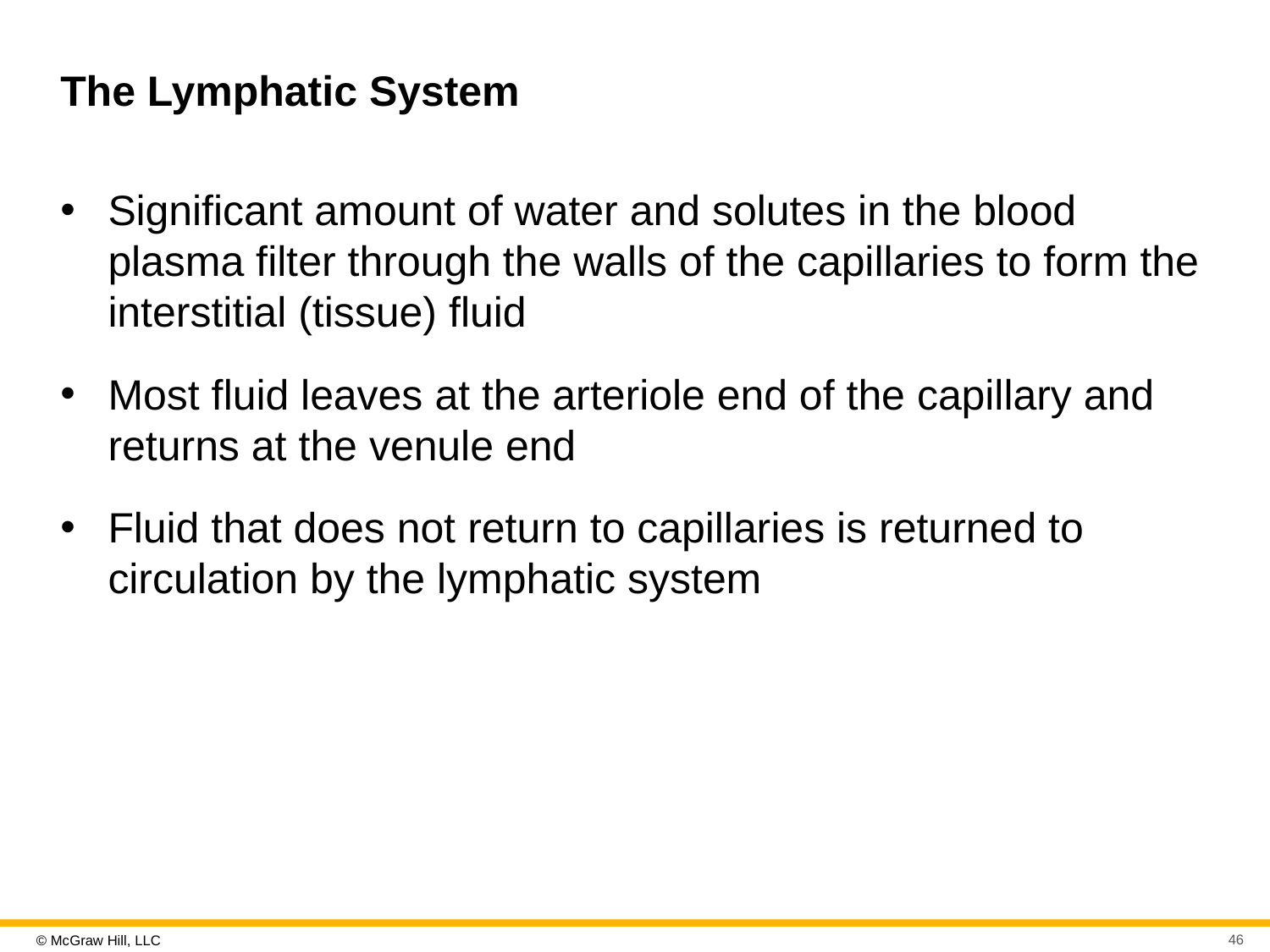

# The Lymphatic System
Significant amount of water and solutes in the blood plasma filter through the walls of the capillaries to form the interstitial (tissue) fluid
Most fluid leaves at the arteriole end of the capillary and returns at the venule end
Fluid that does not return to capillaries is returned to circulation by the lymphatic system
46